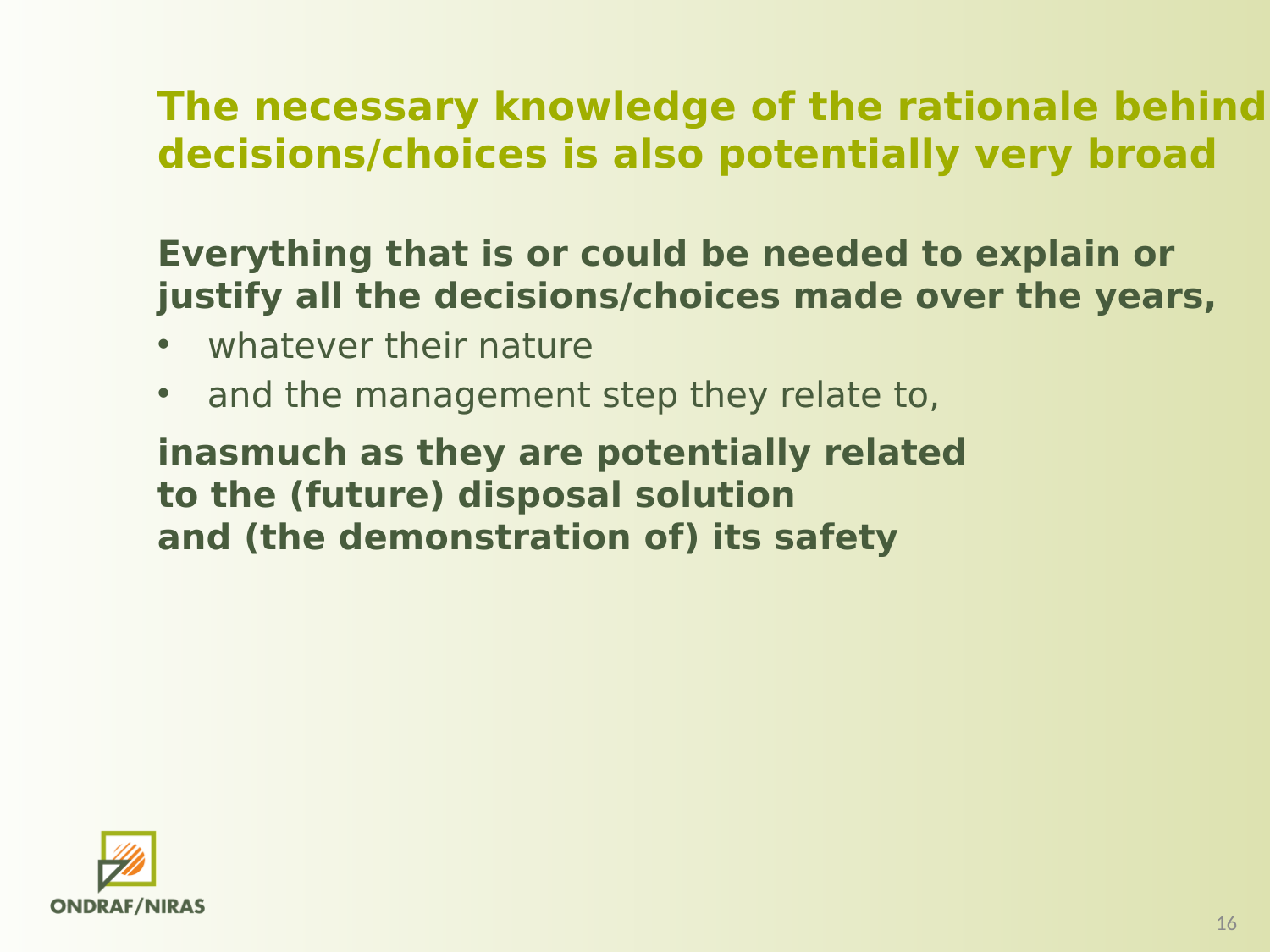

The necessary knowledge of the rationale behind decisions/choices is also potentially very broad
Everything that is or could be needed to explain or justify all the decisions/choices made over the years,
whatever their nature
and the management step they relate to,
inasmuch as they are potentially related
to the (future) disposal solution
and (the demonstration of) its safety